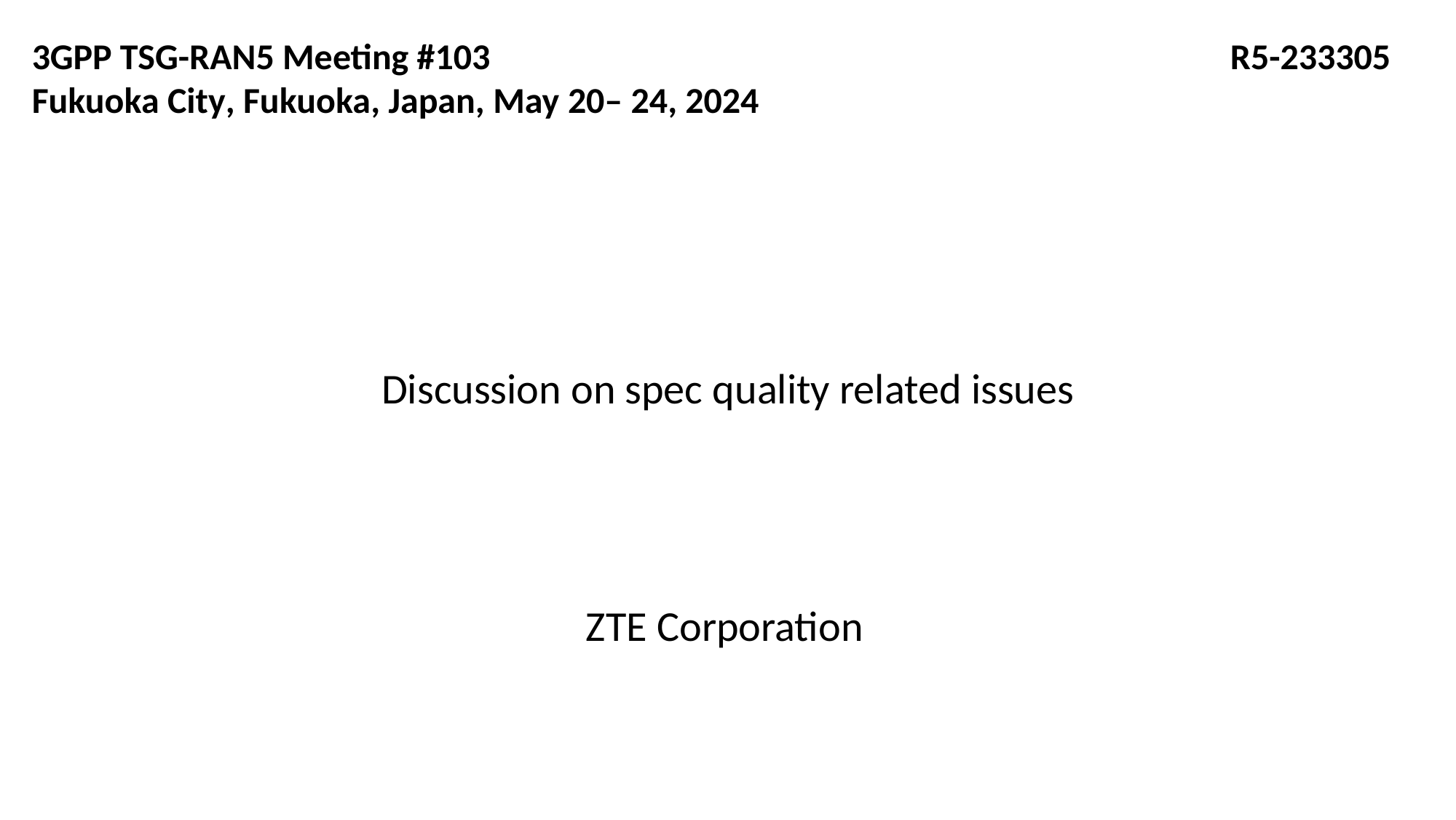

3GPP TSG-RAN5 Meeting #103    						             R5-233305 Fukuoka City, Fukuoka, Japan, May 20– 24, 2024
# Discussion on spec quality related issues
ZTE Corporation